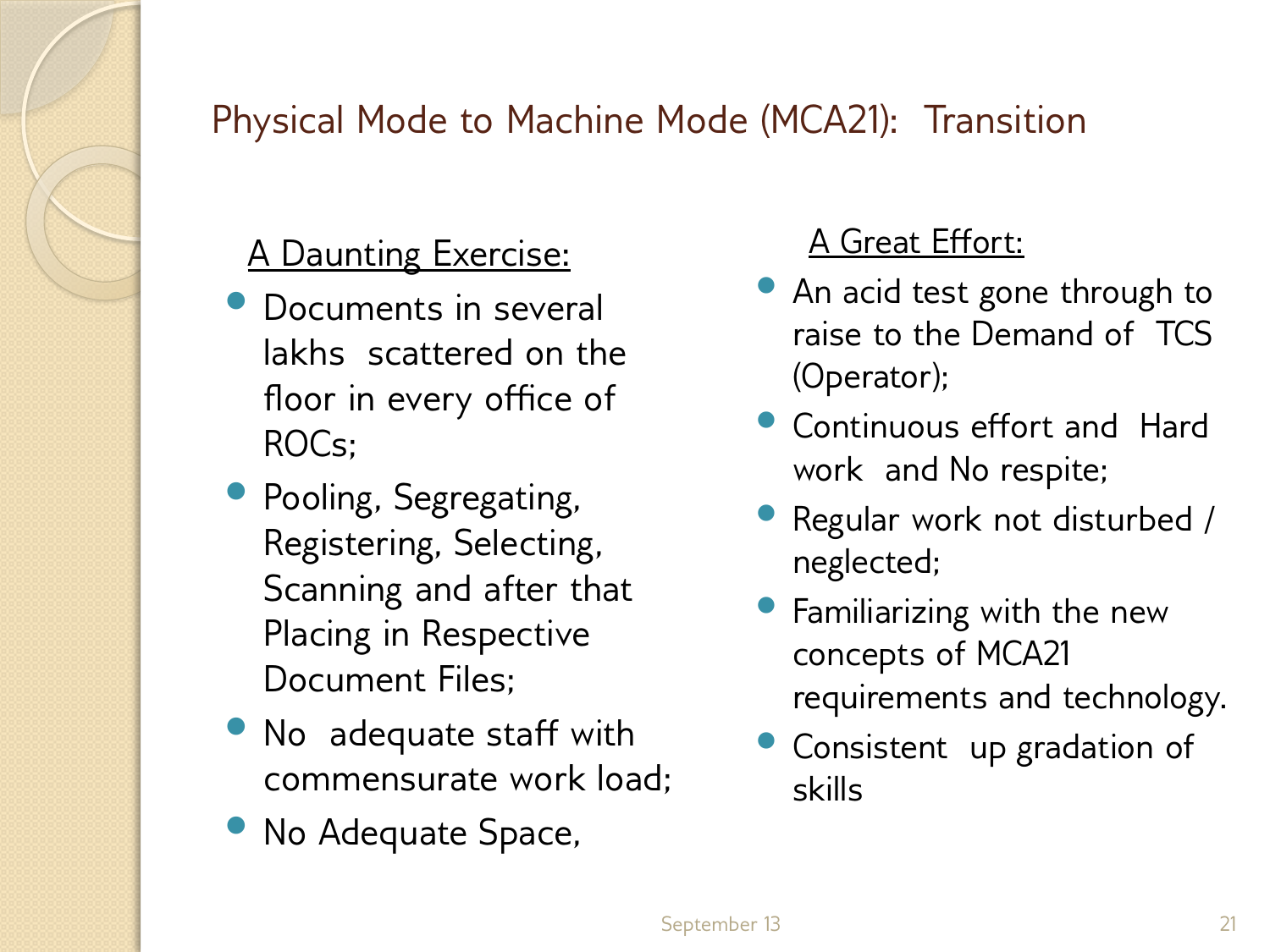

# Physical Mode to Machine Mode (MCA21):  Transition
     A Great Effort:
An acid test gone through to raise to the Demand of  TCS (Operator);
Continuous effort and  Hard work  and No respite;
Regular work not disturbed / neglected;
Familiarizing with the new concepts of MCA21 requirements and technology.
Consistent  up gradation of skills

  A Daunting Exercise:
Documents in several lakhs  scattered on the floor in every office of ROCs;
Pooling, Segregating, Registering, Selecting, Scanning and after that Placing in Respective Document Files;
No  adequate staff with commensurate work load;
No Adequate Space,
September 13
21